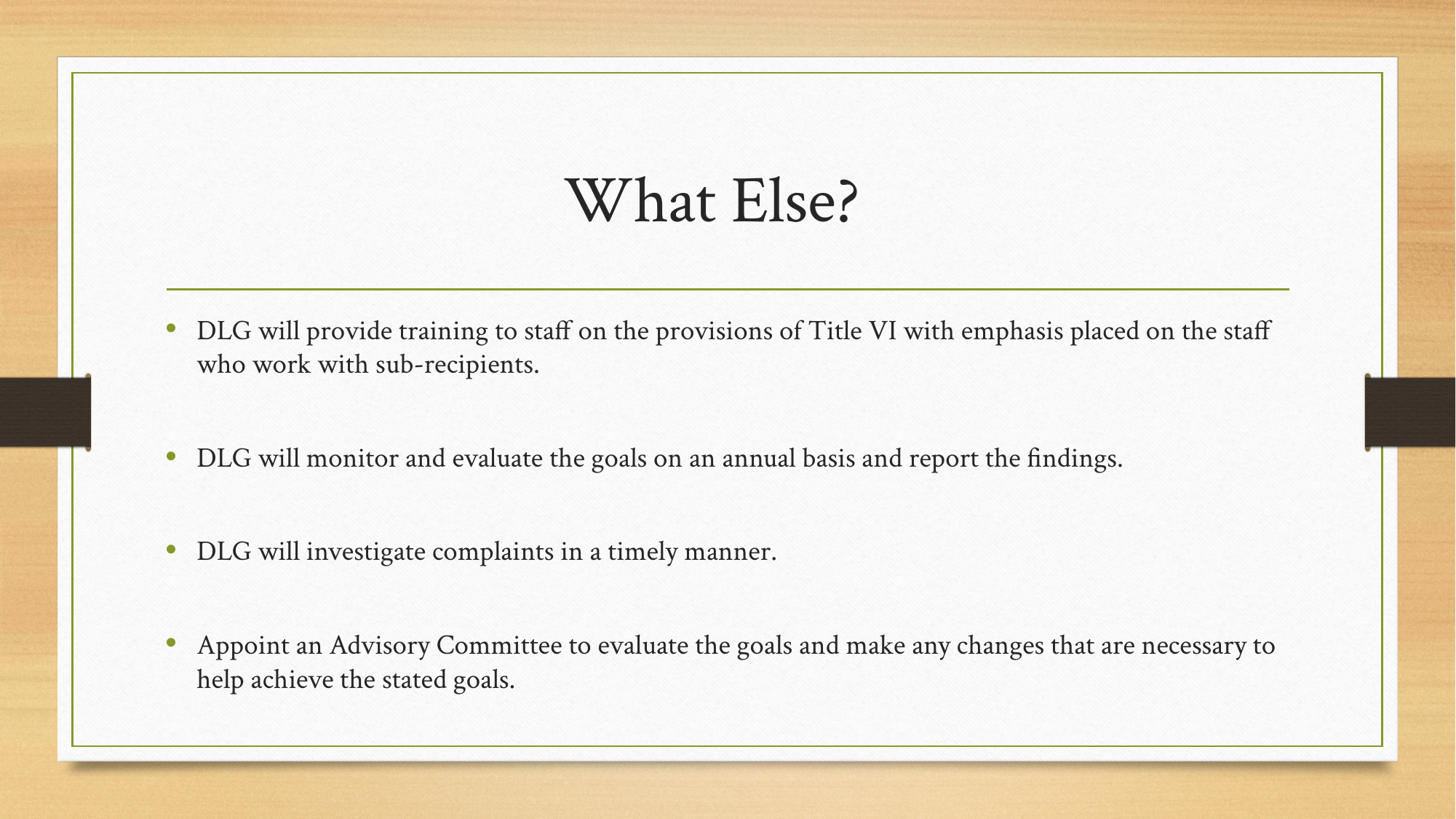

# What Else?
DLG will provide training to staff on the provisions of Title VI with emphasis placed on the staff who work with sub-recipients.

DLG will monitor and evaluate the goals on an annual basis and report the findings.

DLG will investigate complaints in a timely manner.

Appoint an Advisory Committee to evaluate the goals and make any changes that are necessary to help achieve the stated goals.